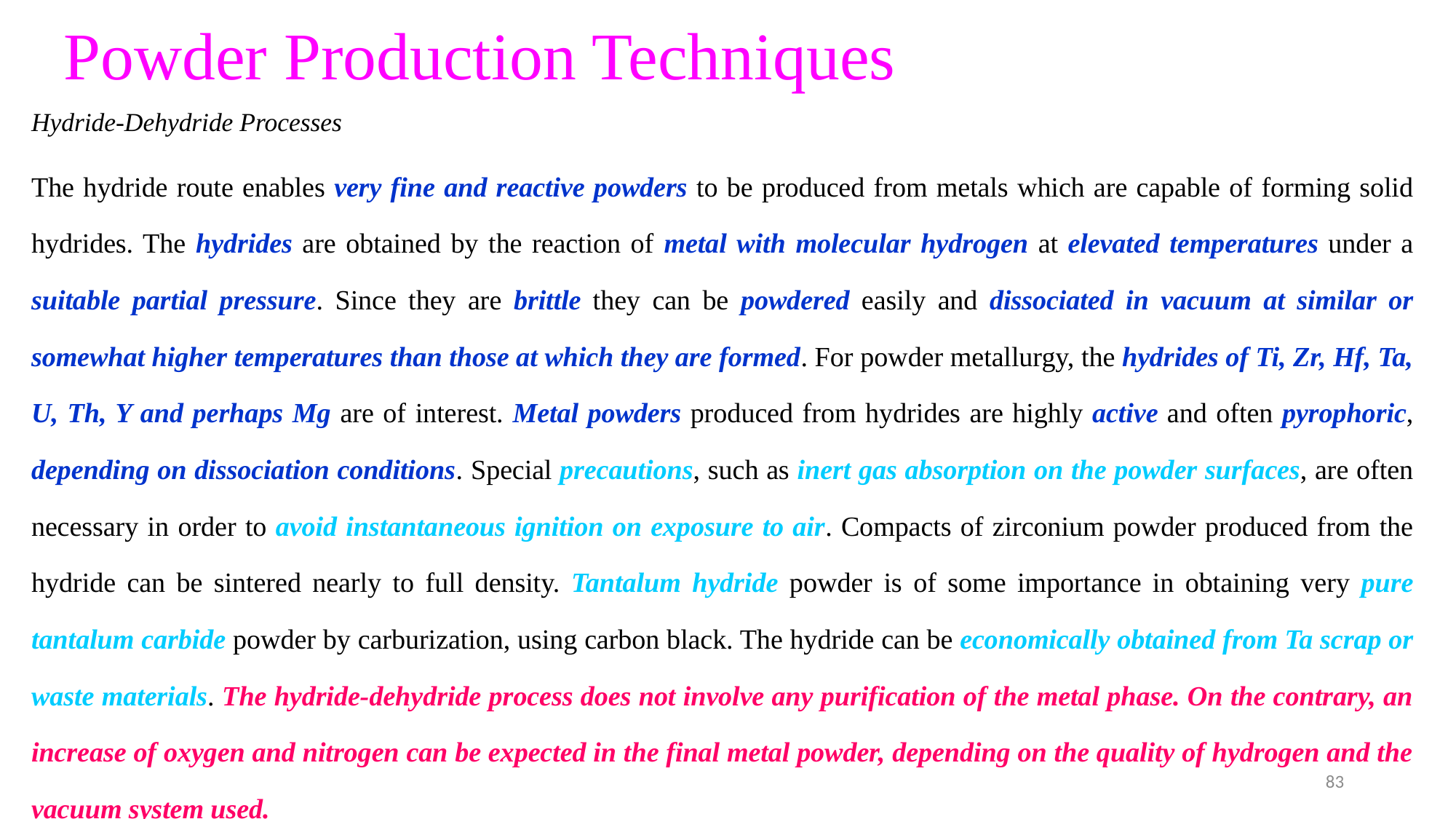

# Powder Production Techniques
Hydride-Dehydride Processes
The hydride route enables very fine and reactive powders to be produced from metals which are capable of forming solid hydrides. The hydrides are obtained by the reaction of metal with molecular hydrogen at elevated temperatures under a suitable partial pressure. Since they are brittle they can be powdered easily and dissociated in vacuum at similar or somewhat higher temperatures than those at which they are formed. For powder metallurgy, the hydrides of Ti, Zr, Hf, Ta, U, Th, Y and perhaps Mg are of interest. Metal powders produced from hydrides are highly active and often pyrophoric, depending on dissociation conditions. Special precautions, such as inert gas absorption on the powder surfaces, are often necessary in order to avoid instantaneous ignition on exposure to air. Compacts of zirconium powder produced from the hydride can be sintered nearly to full density. Tantalum hydride powder is of some importance in obtaining very pure tantalum carbide powder by carburization, using carbon black. The hydride can be economically obtained from Ta scrap or waste materials. The hydride-dehydride process does not involve any purification of the metal phase. On the contrary, an increase of oxygen and nitrogen can be expected in the final metal powder, depending on the quality of hydrogen and the vacuum system used.

83